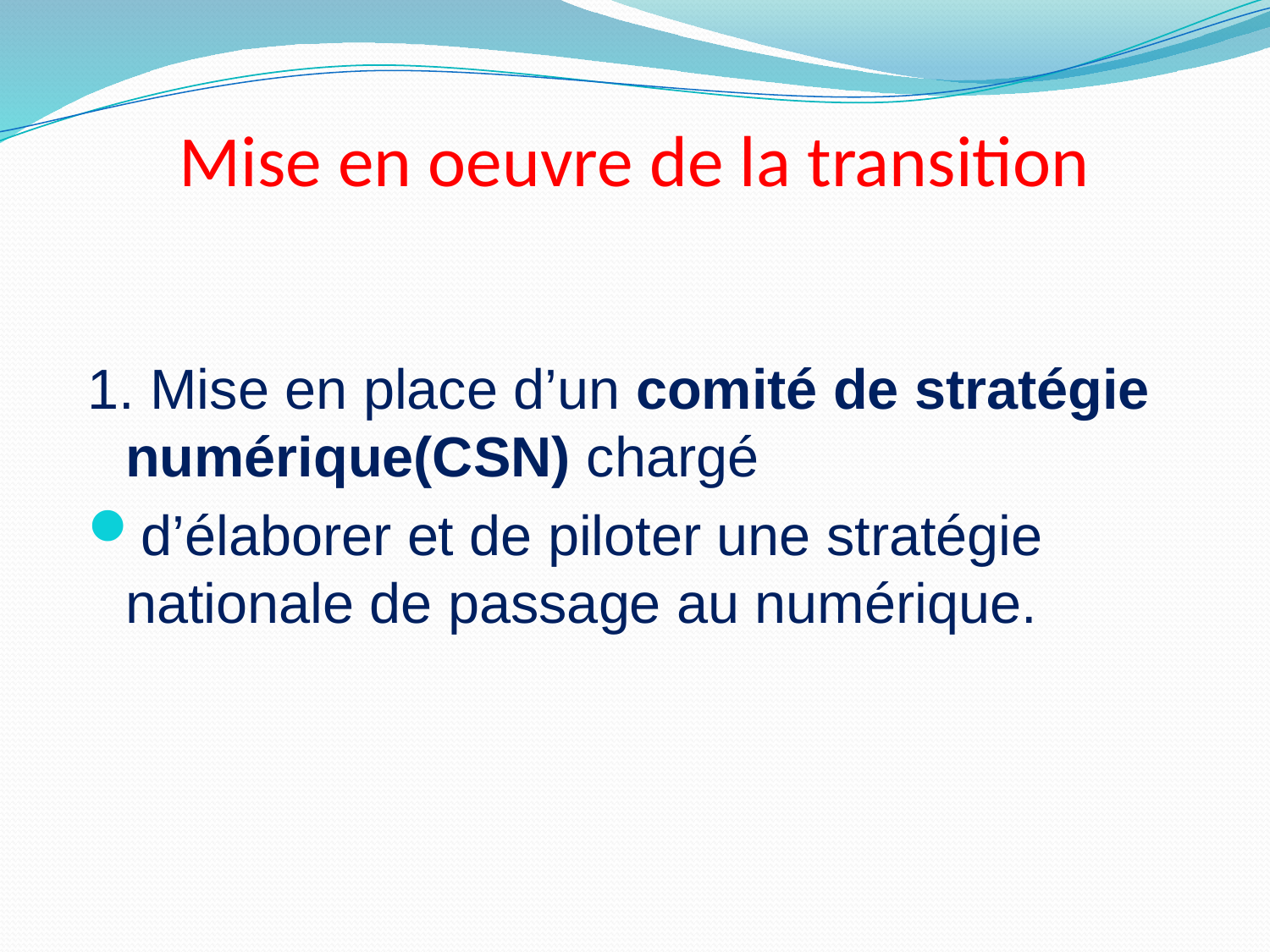

# Mise en oeuvre de la transition
1. Mise en place d’un comité de stratégie numérique(CSN) chargé
d’élaborer et de piloter une stratégie nationale de passage au numérique.